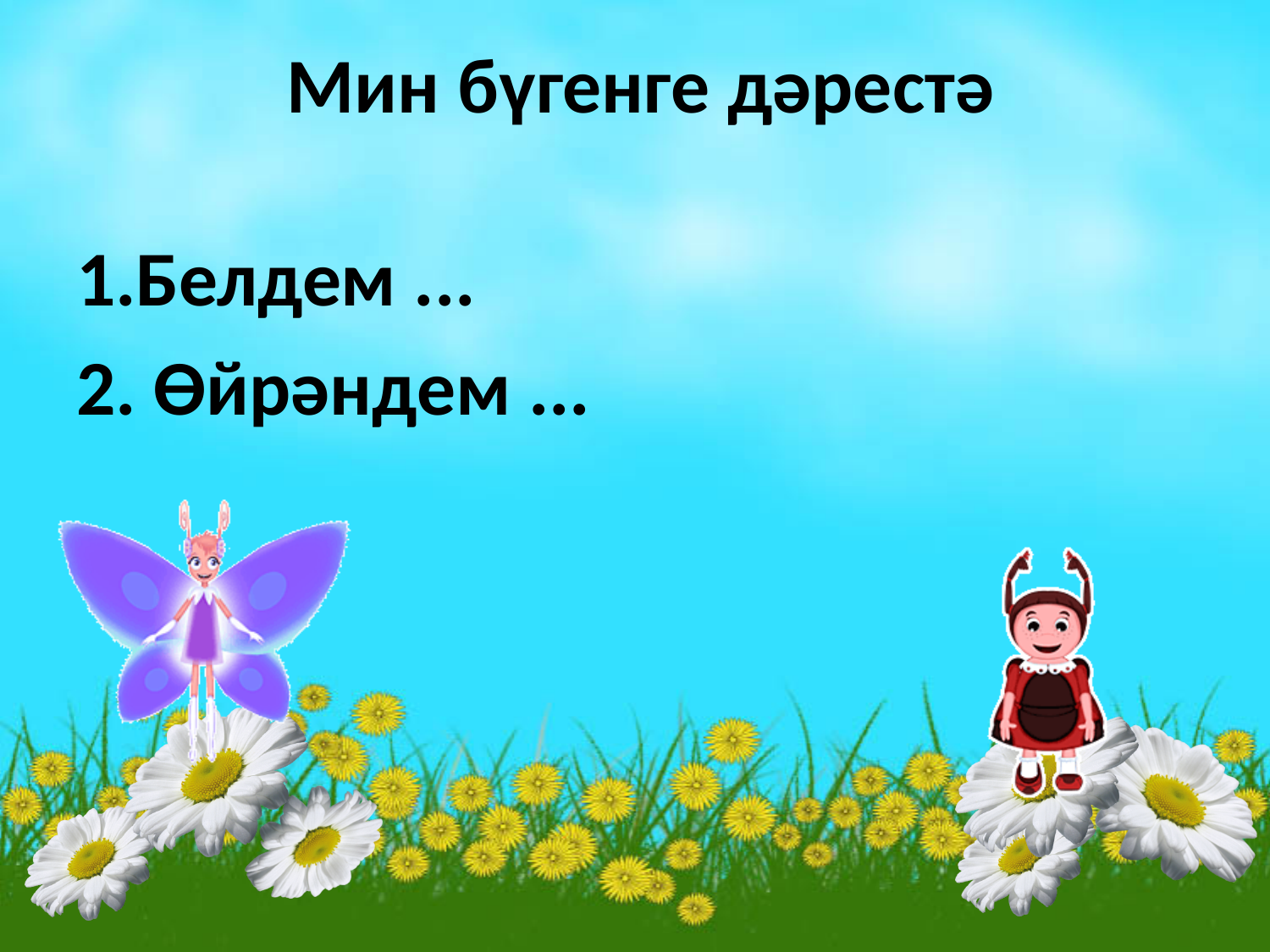

# Мин бүгенге дәрестә
1.Белдем ...
2. Өйрәндем ...